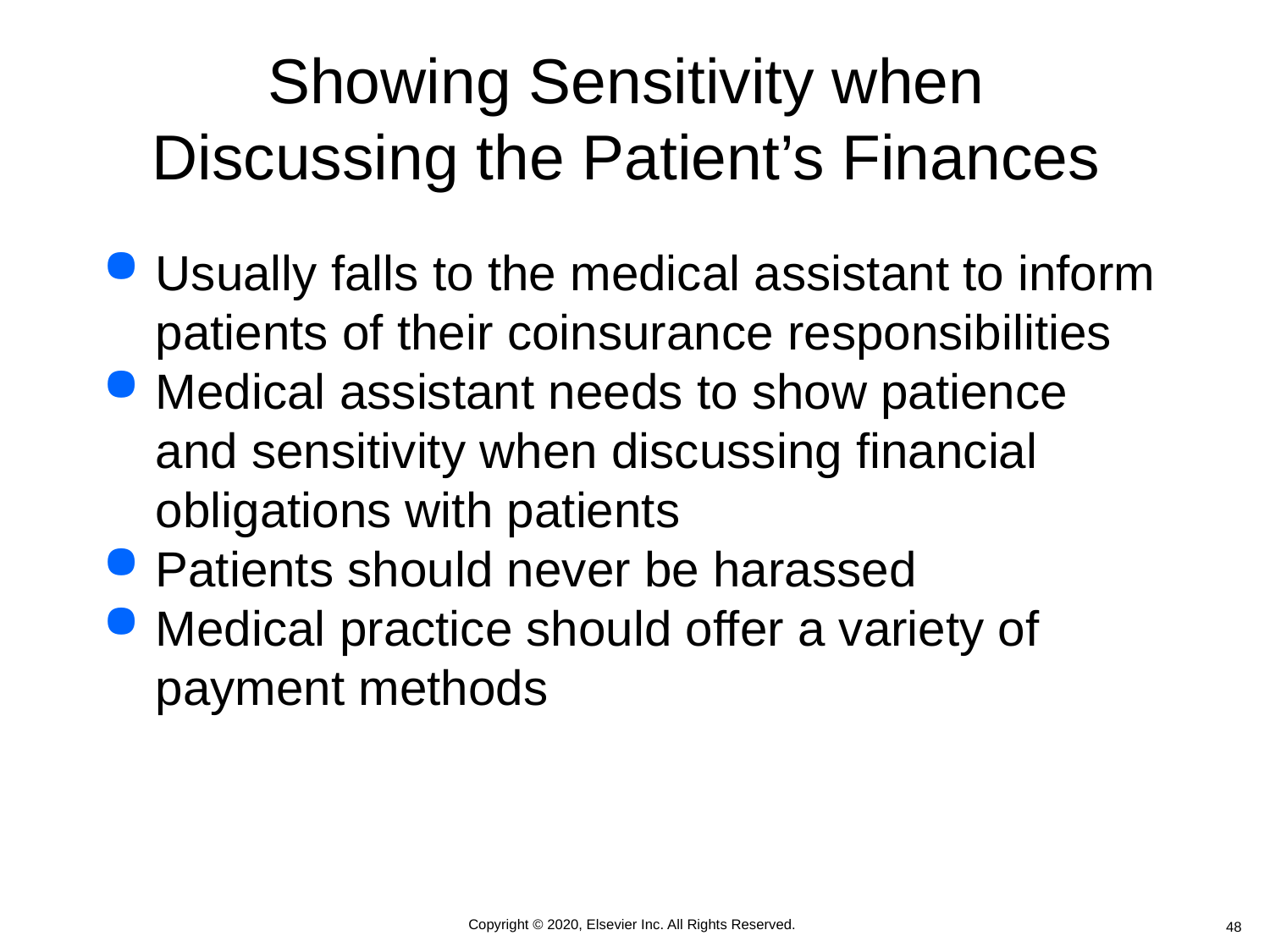

# Showing Sensitivity when Discussing the Patient’s Finances
Usually falls to the medical assistant to inform patients of their coinsurance responsibilities
Medical assistant needs to show patience and sensitivity when discussing financial obligations with patients
Patients should never be harassed
Medical practice should offer a variety of payment methods